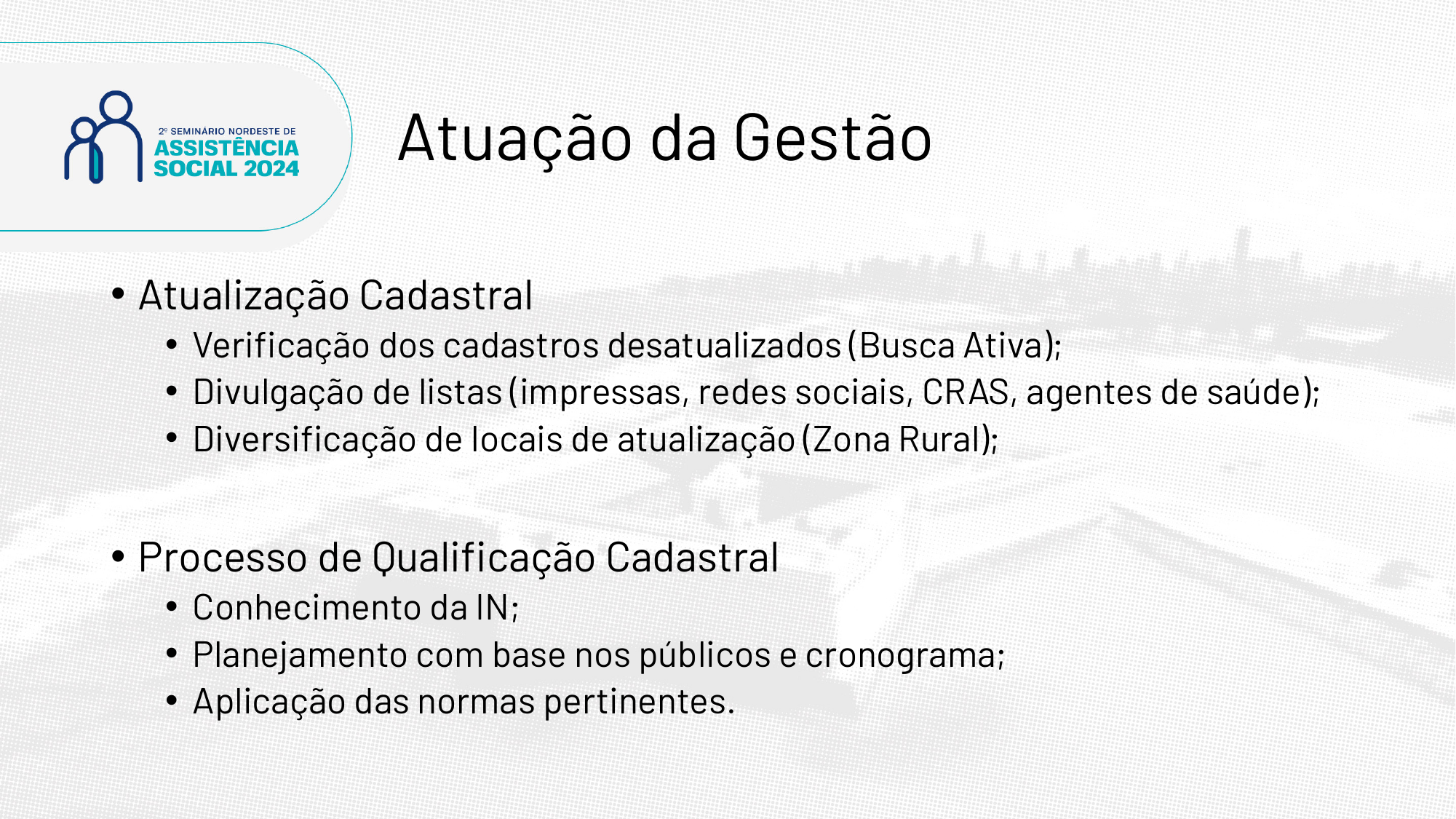

# Atuação da Gestão
Atualização Cadastral
Verificação dos cadastros desatualizados (Busca Ativa);
Divulgação de listas (impressas, redes sociais, CRAS, agentes de saúde);
Diversificação de locais de atualização (Zona Rural);

Processo de Qualificação Cadastral
Conhecimento da IN;
Planejamento com base nos públicos e cronograma;
Aplicação das normas pertinentes.